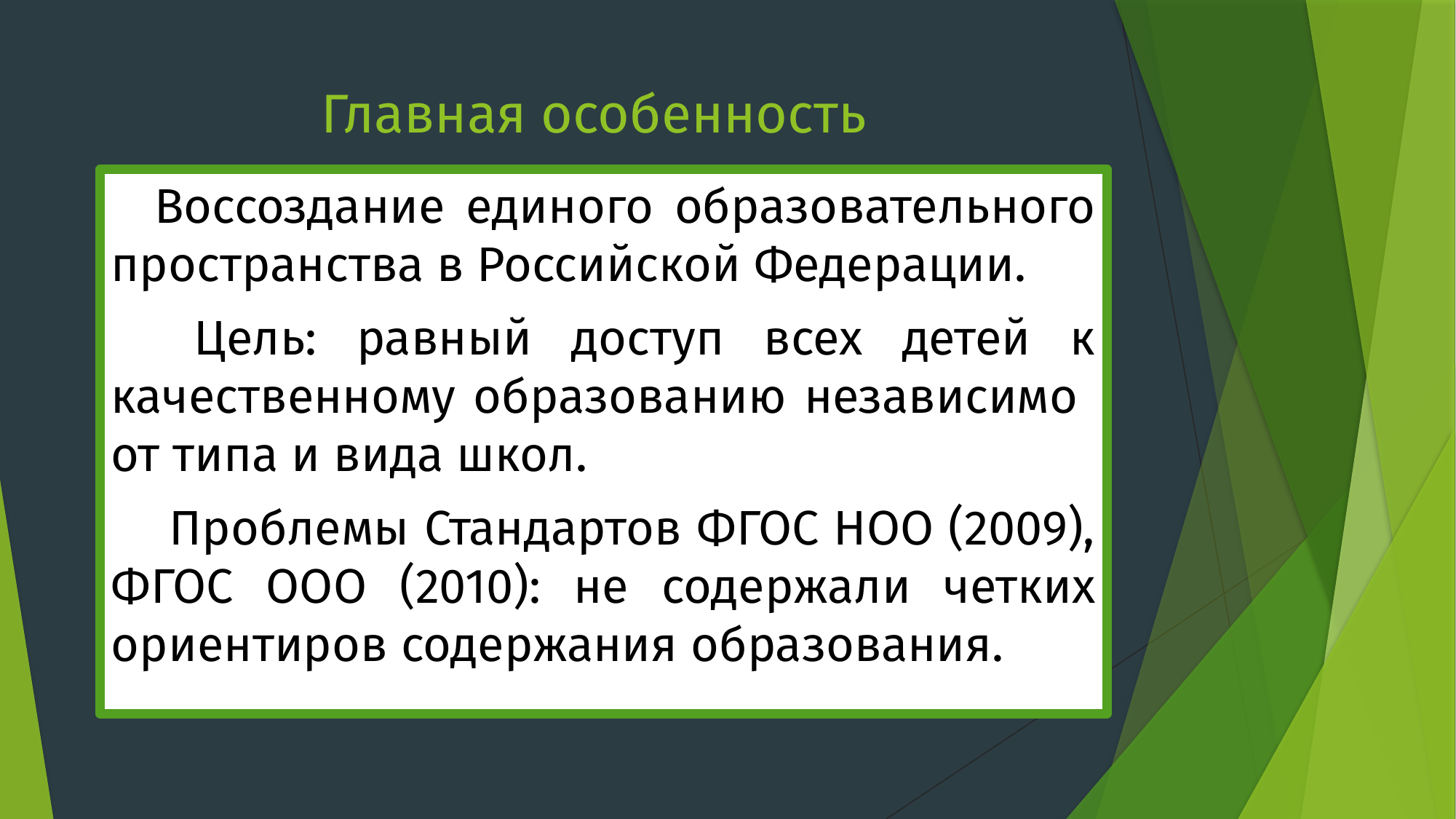

# Главная особенность
Воссоздание единого образовательного пространства в Российской Федерации.
 Цель: равный доступ всех детей к качественному образованию независимо  от типа и вида школ.
 Проблемы Стандартов ФГОС НОО (2009), ФГОС ООО (2010): не содержали четких ориентиров содержания образования.